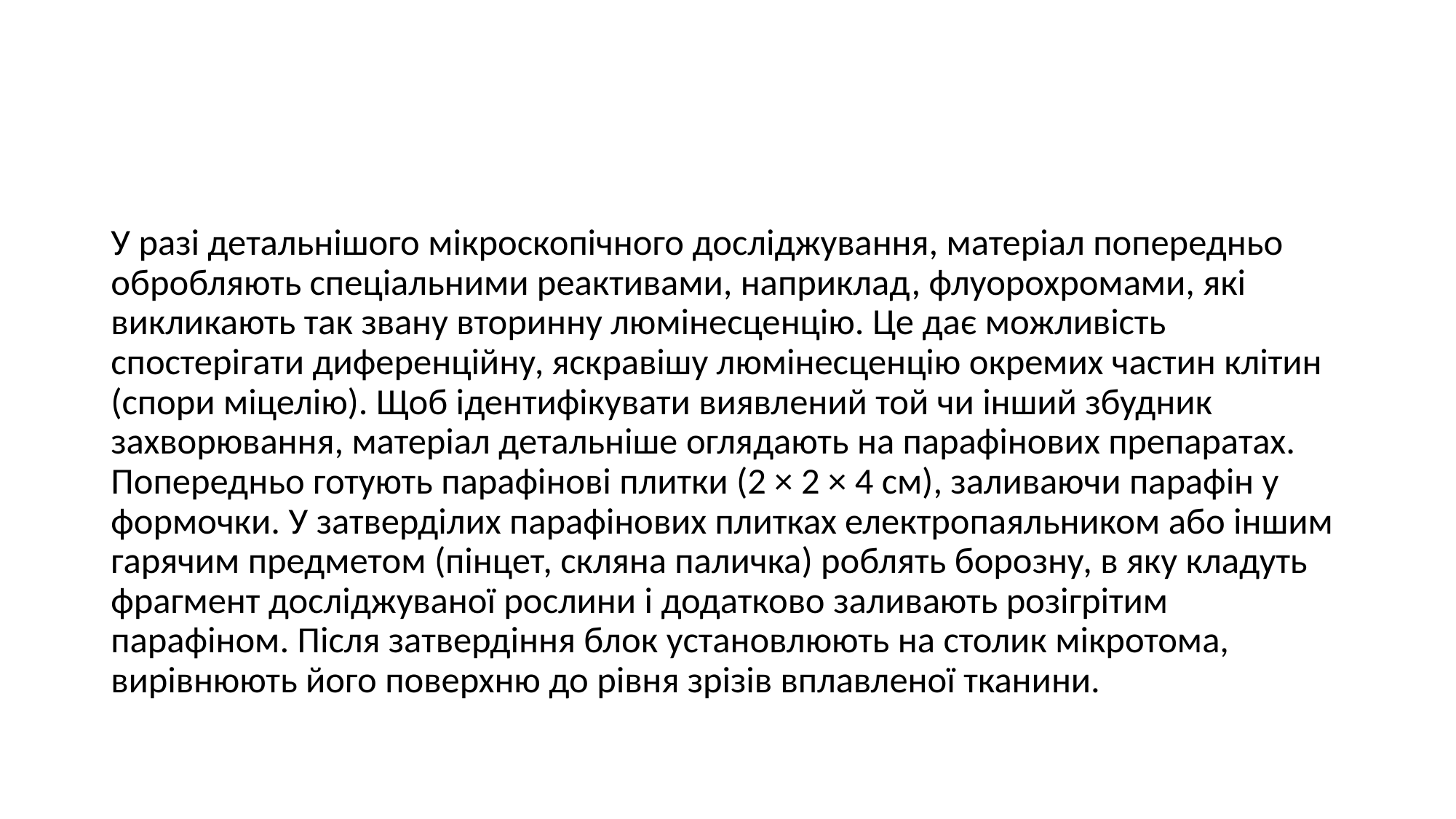

#
У разі детальнішого мікроскопічного досліджування, матеріал попередньо обробляють спеціальними реактивами, наприклад, флуорохромами, які викликають так звану вторинну люмінесценцію. Це дає можливість спостерігати диференційну, яскравішу люмінесценцію окремих частин клітин (спори міцелію). Щоб ідентифікувати виявлений той чи інший збудник захворювання, матеріал детальніше оглядають на парафінових препаратах. Попередньо готують парафінові плитки (2 × 2 × 4 см), заливаючи парафін у формочки. У затверділих парафінових плитках електропаяльником або іншим гарячим предметом (пінцет, скляна паличка) роблять борозну, в яку кладуть фрагмент досліджуваної рослини і додатково заливають розігрітим парафіном. Після затвердіння блок установлюють на столик мікротома, вирівнюють його поверхню до рівня зрізів вплавленої тканини.